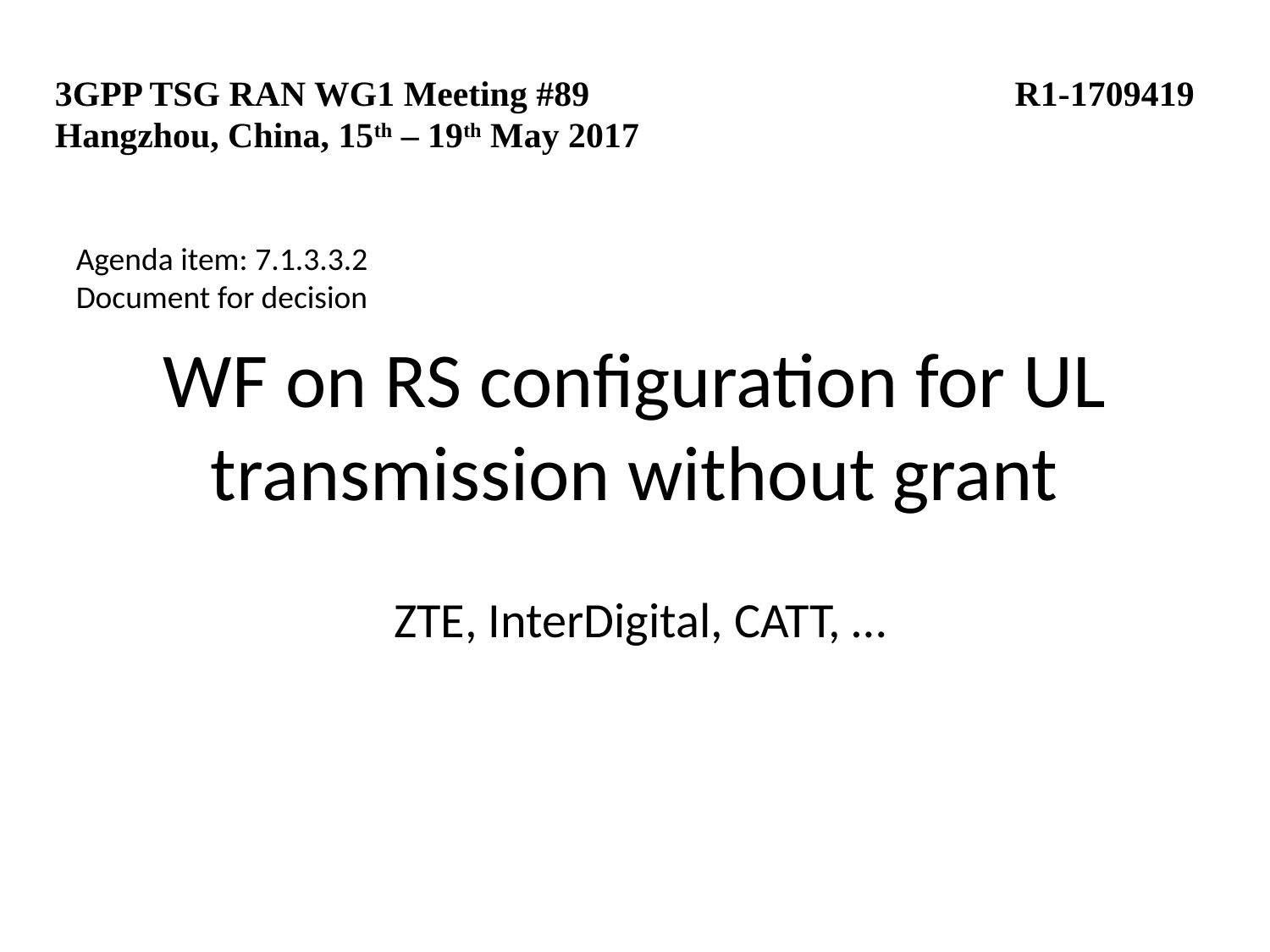

3GPP TSG RAN WG1 Meeting #89			        R1-1709419
Hangzhou, China, 15th – 19th May 2017
Agenda item: 7.1.3.3.2
Document for decision
# WF on RS configuration for UL transmission without grant
ZTE, InterDigital, CATT, …